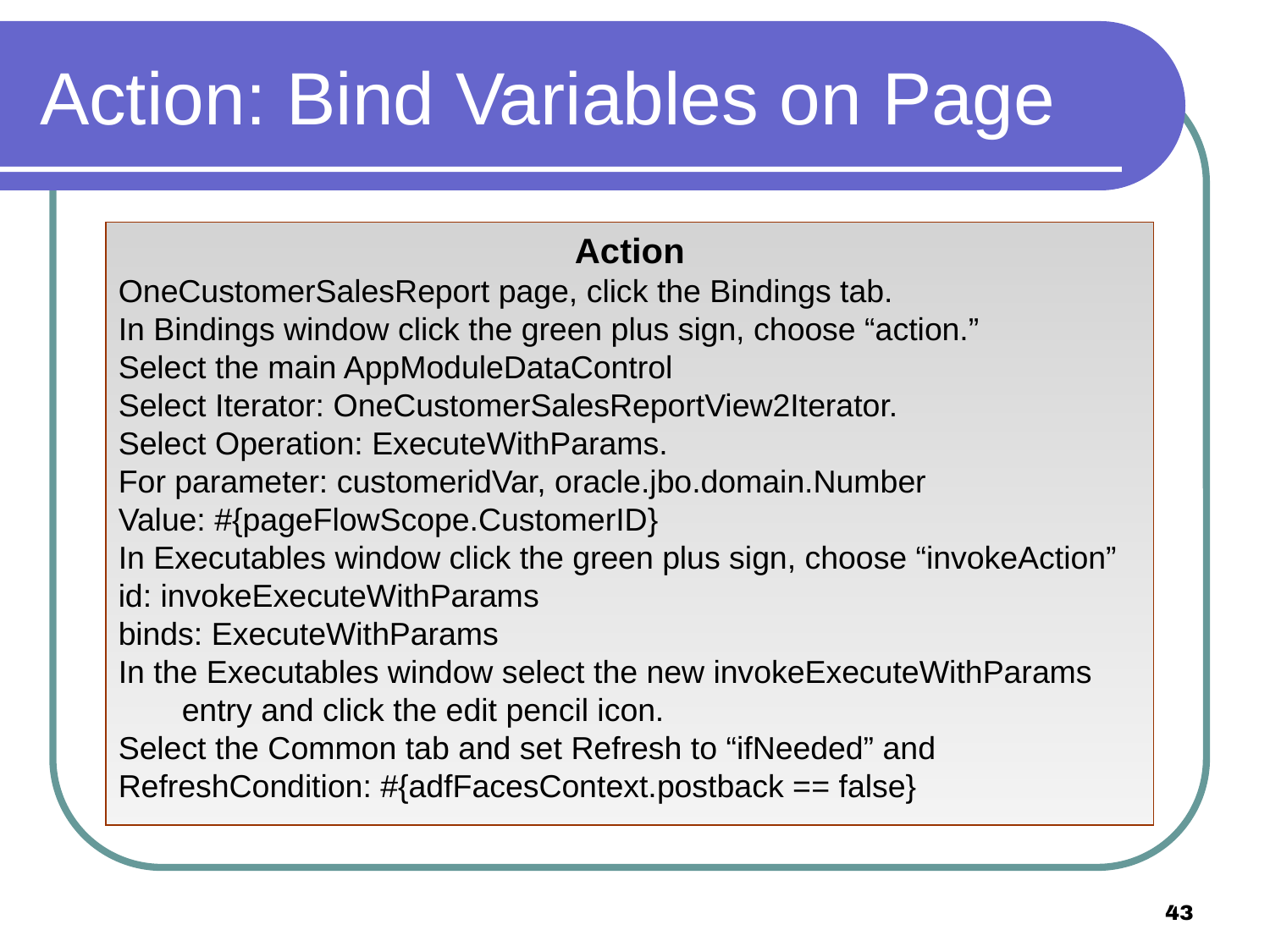

# Action: Bind Variables on Page
Action
OneCustomerSalesReport page, click the Bindings tab.
In Bindings window click the green plus sign, choose “action.”
Select the main AppModuleDataControl
Select Iterator: OneCustomerSalesReportView2Iterator.
Select Operation: ExecuteWithParams.
For parameter: customeridVar, oracle.jbo.domain.Number
Value: #{pageFlowScope.CustomerID}
In Executables window click the green plus sign, choose “invokeAction”
id: invokeExecuteWithParams
binds: ExecuteWithParams
In the Executables window select the new invokeExecuteWithParams entry and click the edit pencil icon.
Select the Common tab and set Refresh to “ifNeeded” and
RefreshCondition: #{adfFacesContext.postback == false}

43